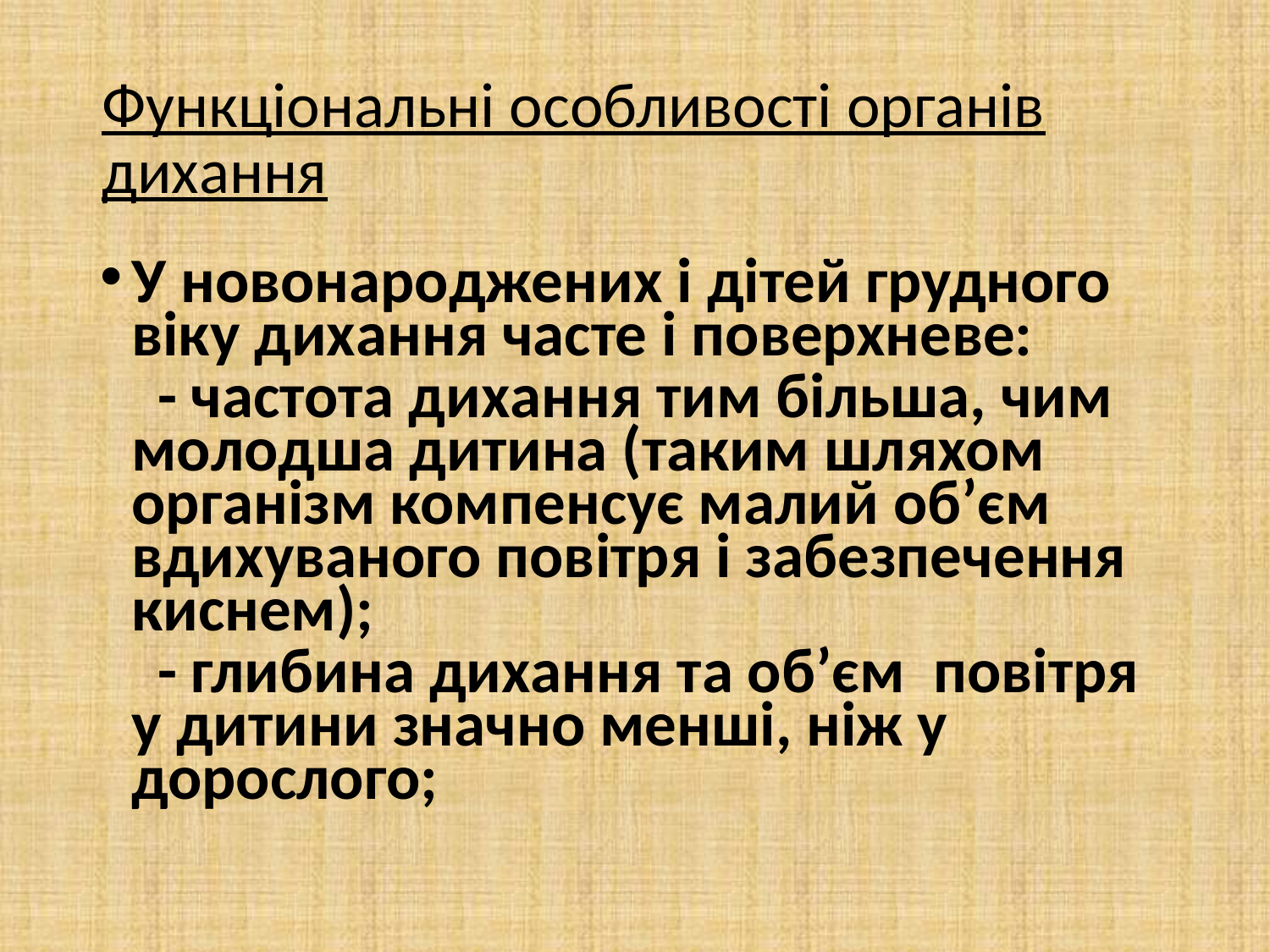

У новонароджених і дітей грудного віку дихання часте і поверхневе:
    - частота дихання тим більша, чим молодша дитина (таким шляхом організм компенсує малий об’єм вдихуваного повітря і забезпечення киснем);
    - глибина дихання та об’єм  повітря у дитини значно менші, ніж у дорослого;
Функціональні особливості органів дихання